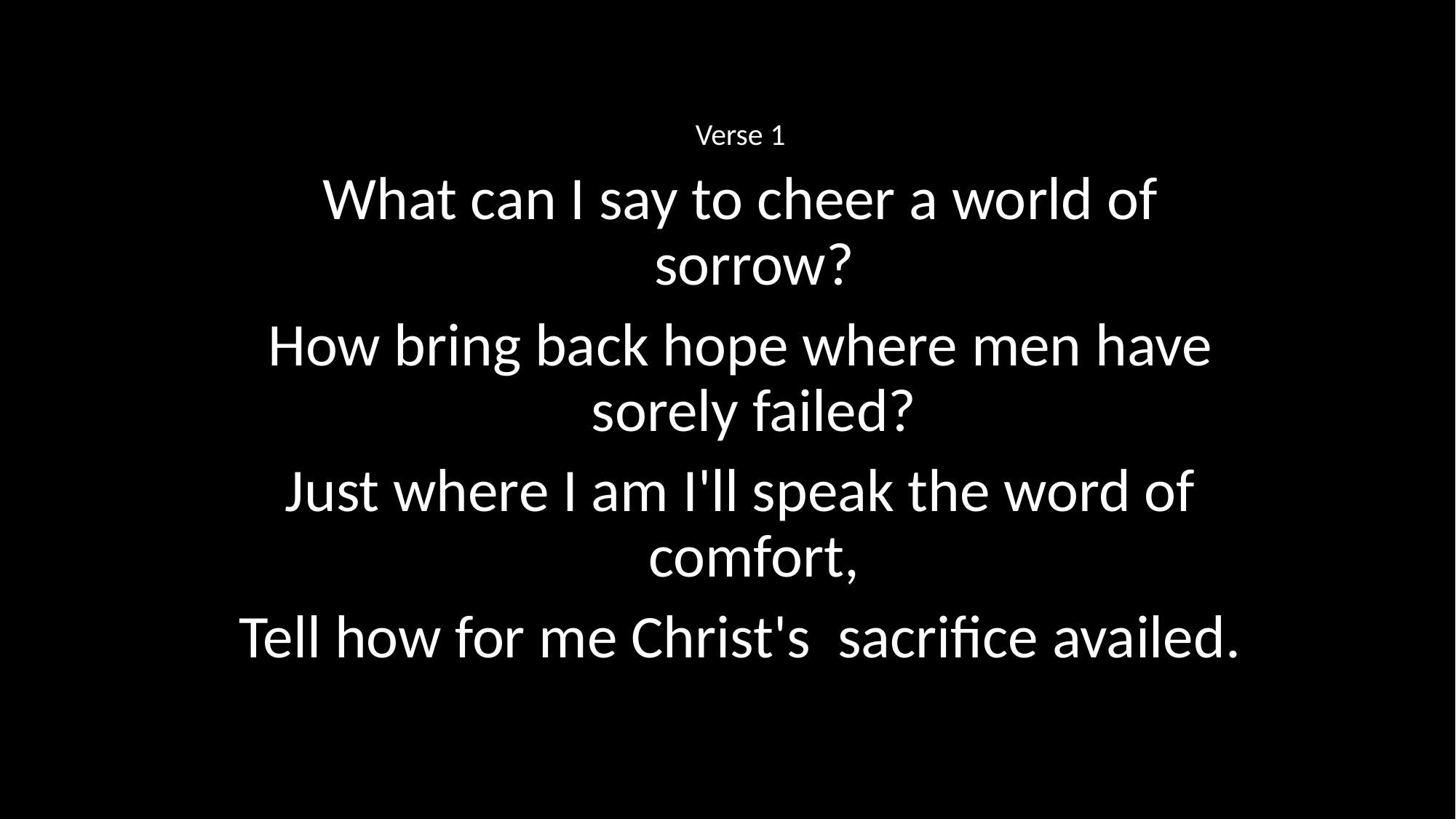

Verse 1
What can I say to cheer a world of sorrow?
How bring back hope where men have sorely failed?
Just where I am I'll speak the word of comfort,
Tell how for me Christ's  sacrifice availed.